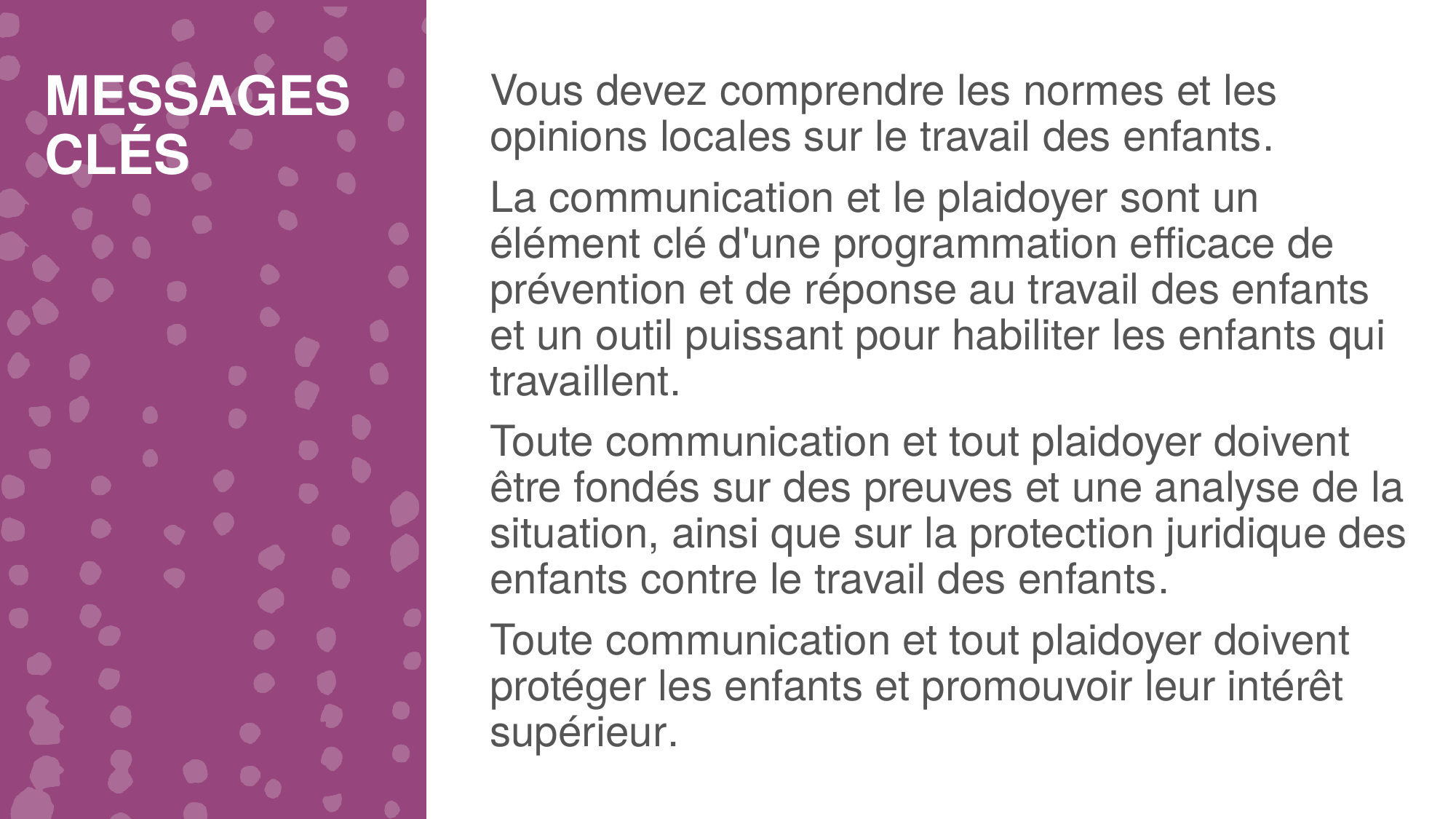

MESSAGES CLÉS
Vous devez comprendre les normes et les opinions locales sur le travail des enfants.
La communication et le plaidoyer sont un élément clé d'une programmation efficace de prévention et de réponse au travail des enfants et un outil puissant pour habiliter les enfants qui travaillent.
Toute communication et tout plaidoyer doivent être fondés sur des preuves et une analyse de la situation, ainsi que sur la protection juridique des enfants contre le travail des enfants.
Toute communication et tout plaidoyer doivent protéger les enfants et promouvoir leur intérêt supérieur.